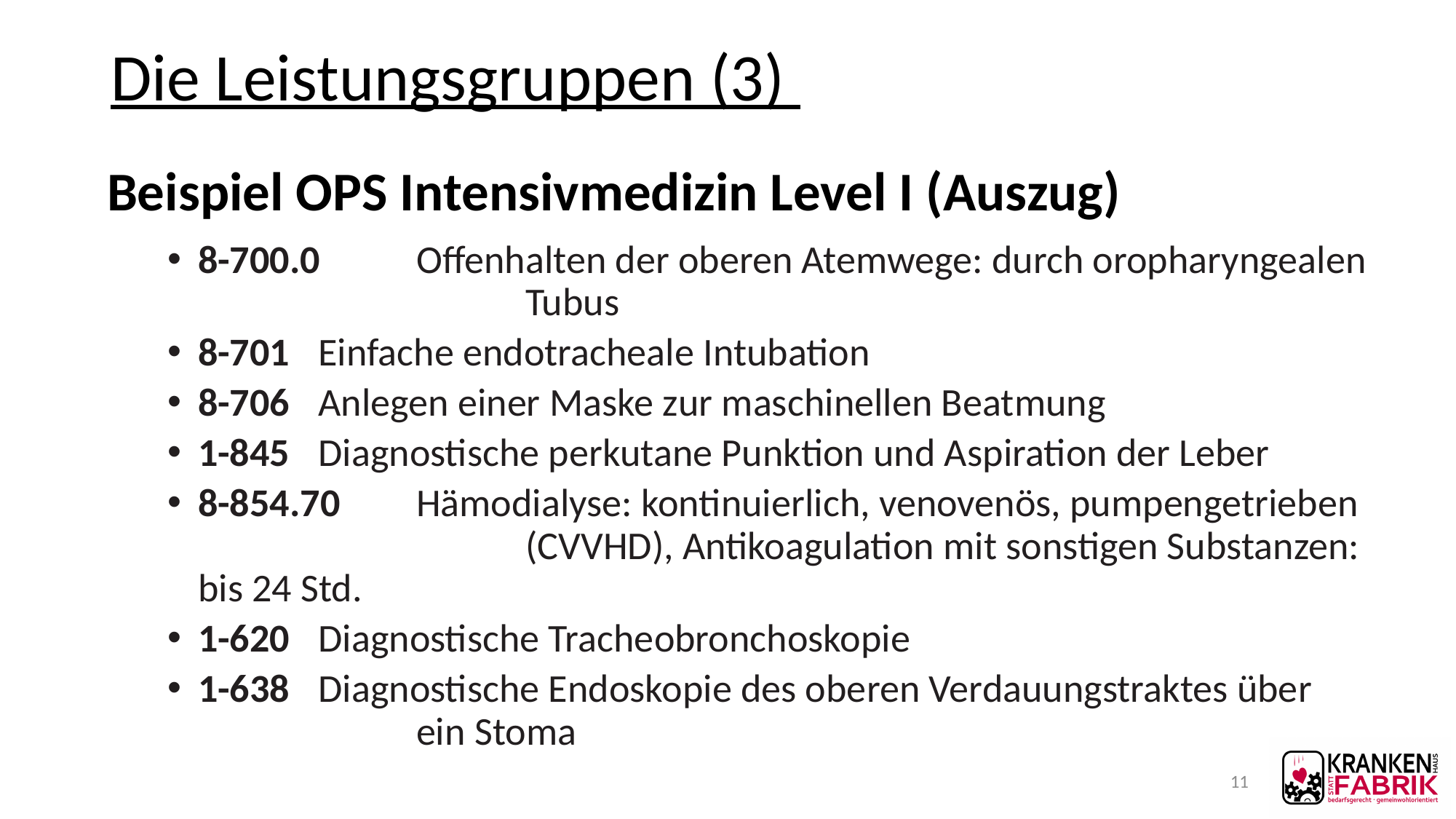

# Die Leistungsgruppen (3)
Beispiel OPS Intensivmedizin Level I (Auszug)
8-700.0  	Offenhalten der oberen Atemwege: durch oropharyngealen 			Tubus
8-701 	Einfache endotracheale Intubation
8-706 	Anlegen einer Maske zur maschinellen Beatmung
1-845 	Diagnostische perkutane Punktion und Aspiration der Leber
8-854.70  	Hämodialyse: kontinuierlich, venovenös, pumpengetrieben 			(CVVHD), Antikoagulation mit sonstigen Substanzen: bis 24 Std.
1-620 	Diagnostische Tracheobronchoskopie
1-638 	Diagnostische Endoskopie des oberen Verdauungstraktes über 		ein Stoma

11